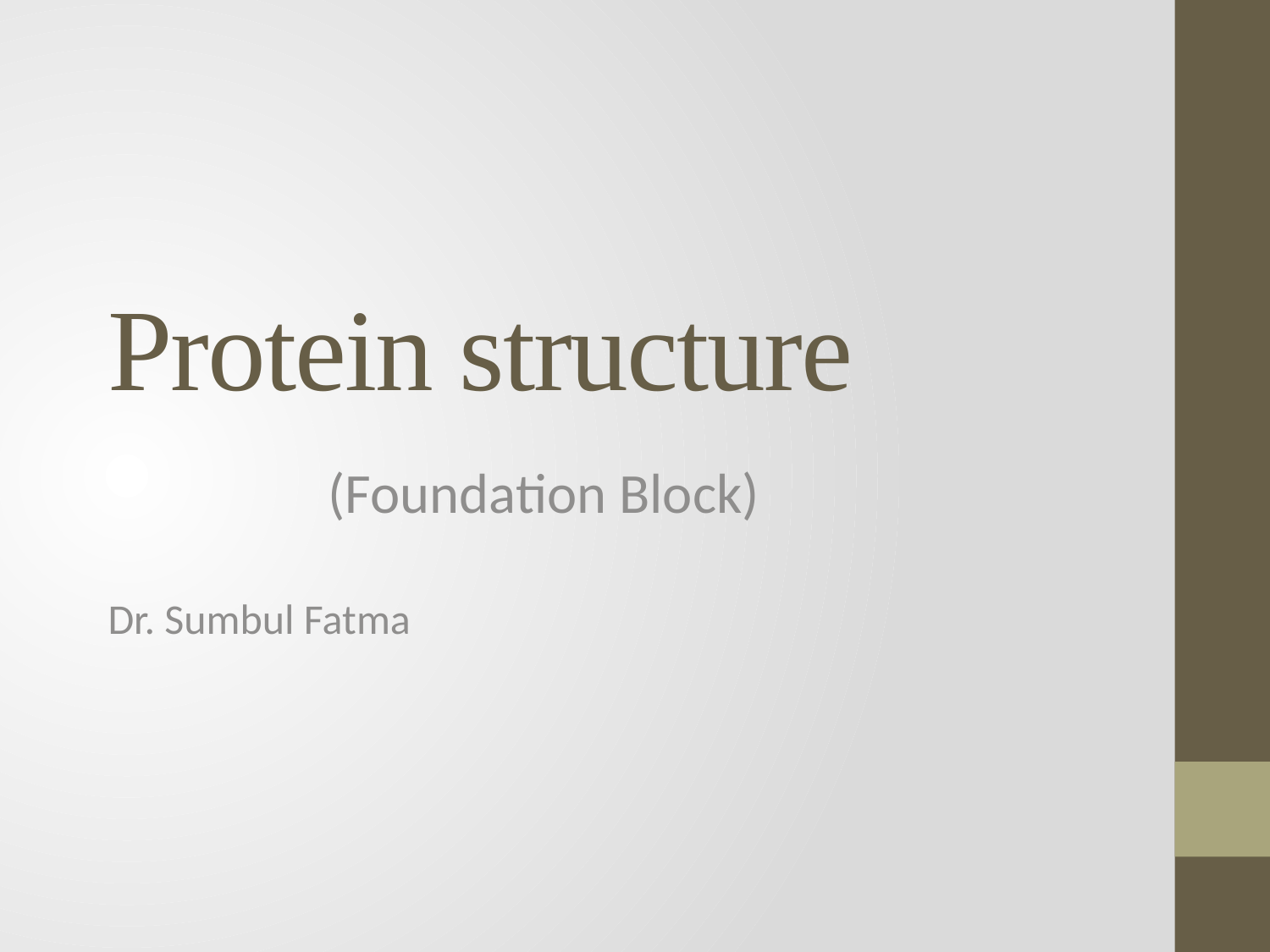

# Protein structure
(Foundation Block)

Dr. Sumbul Fatma